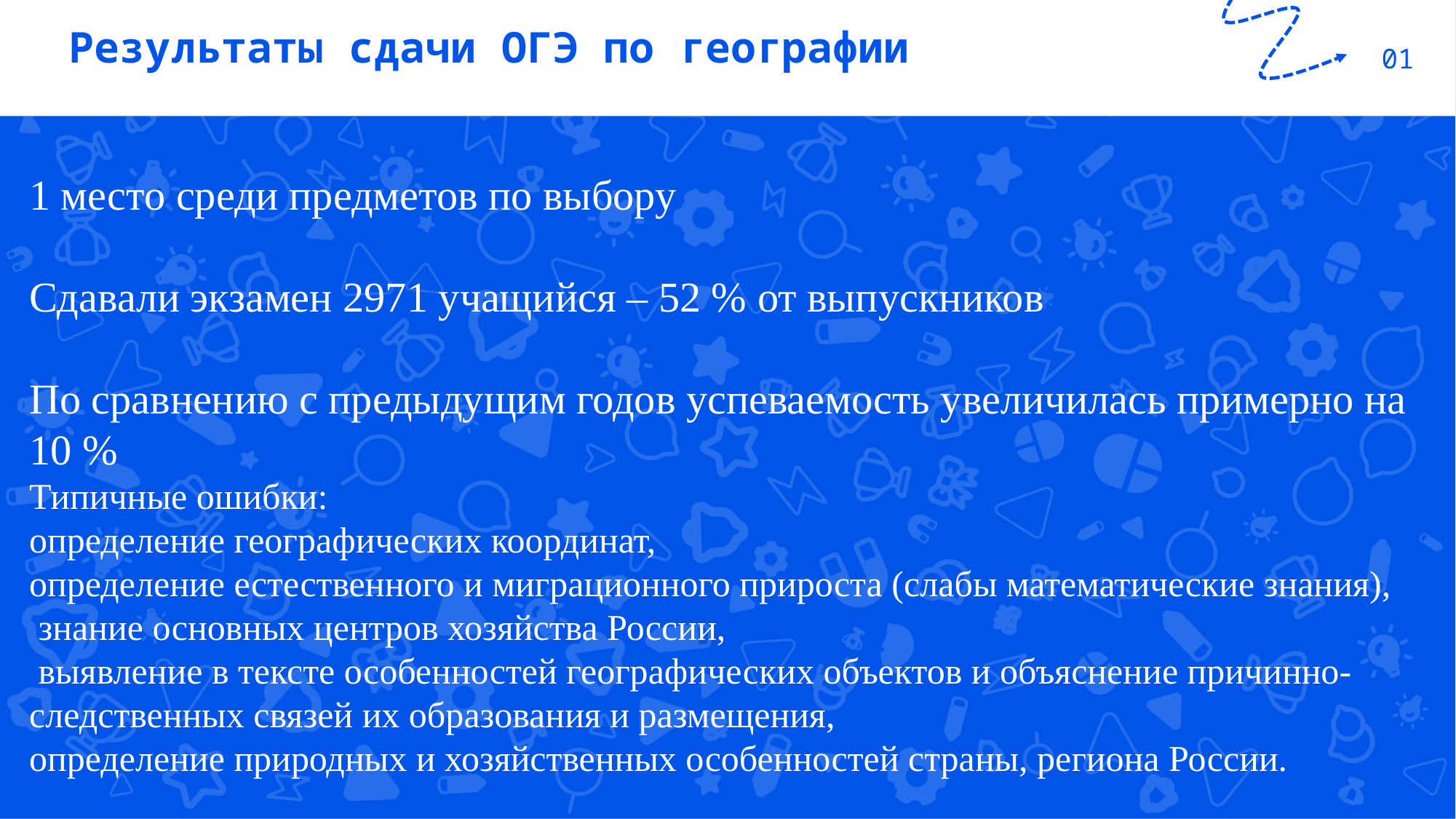

Результаты сдачи ОГЭ по географии
01
1 место среди предметов по выбору

Сдавали экзамен 2971 учащийся – 52 % от выпускников

По сравнению с предыдущим годов успеваемость увеличилась примерно на 10 %
Типичные ошибки:
определение географических координат,
определение естественного и миграционного прироста (слабы математические знания),
 знание основных центров хозяйства России,
 выявление в тексте особенностей географических объектов и объяснение причинно-следственных связей их образования и размещения,
определение природных и хозяйственных особенностей страны, региона России.